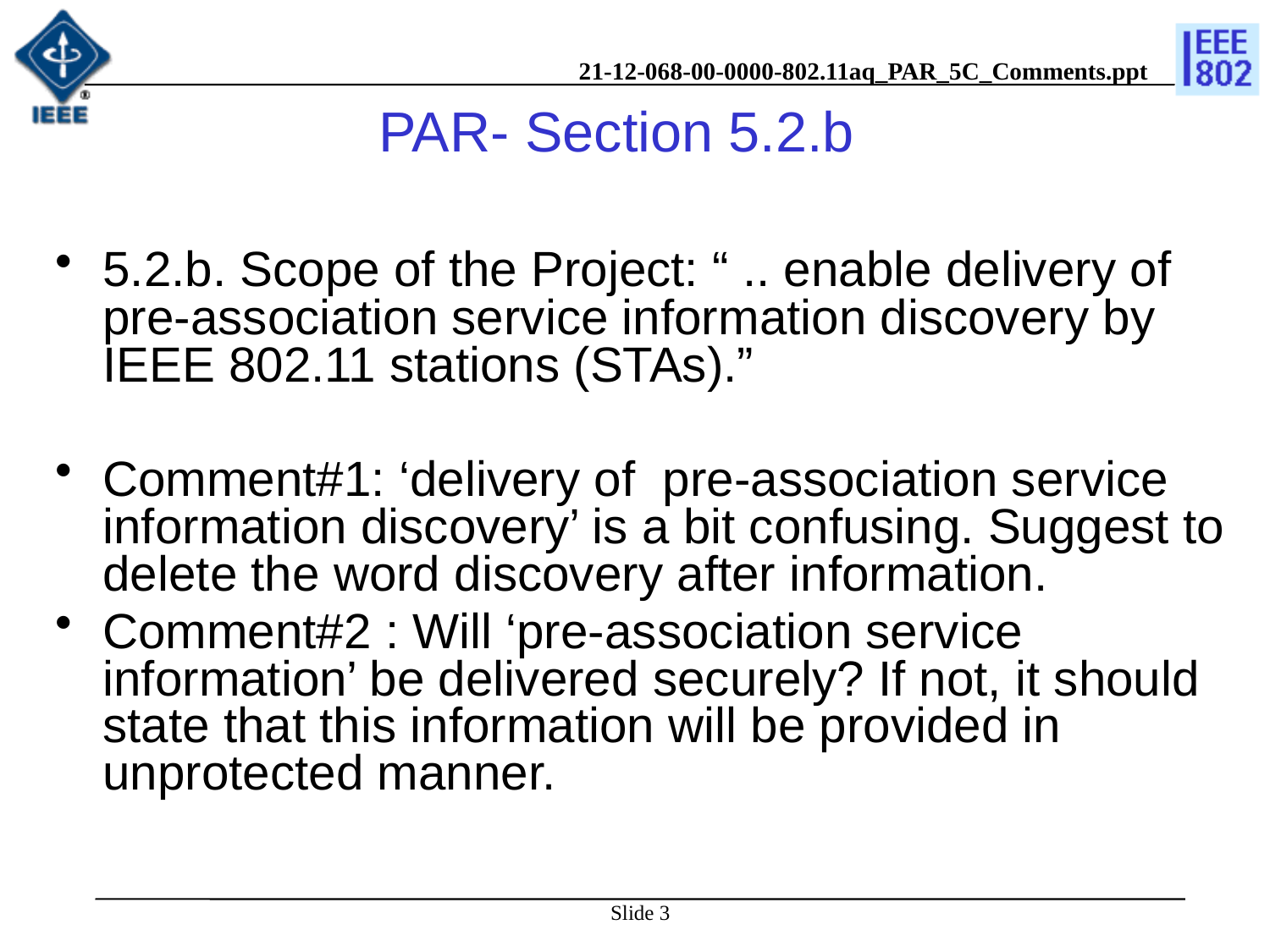

# PAR- Section 5.2.b

5.2.b. Scope of the Project: “ .. enable delivery of  pre-association service information discovery by IEEE 802.11 stations (STAs).”

Comment#1: ‘delivery of  pre-association service information discovery’ is a bit confusing. Suggest to delete the word discovery after information.
Comment#2 : Will ‘pre-association service information’ be delivered securely? If not, it should state that this information will be provided in unprotected manner.

Slide 3